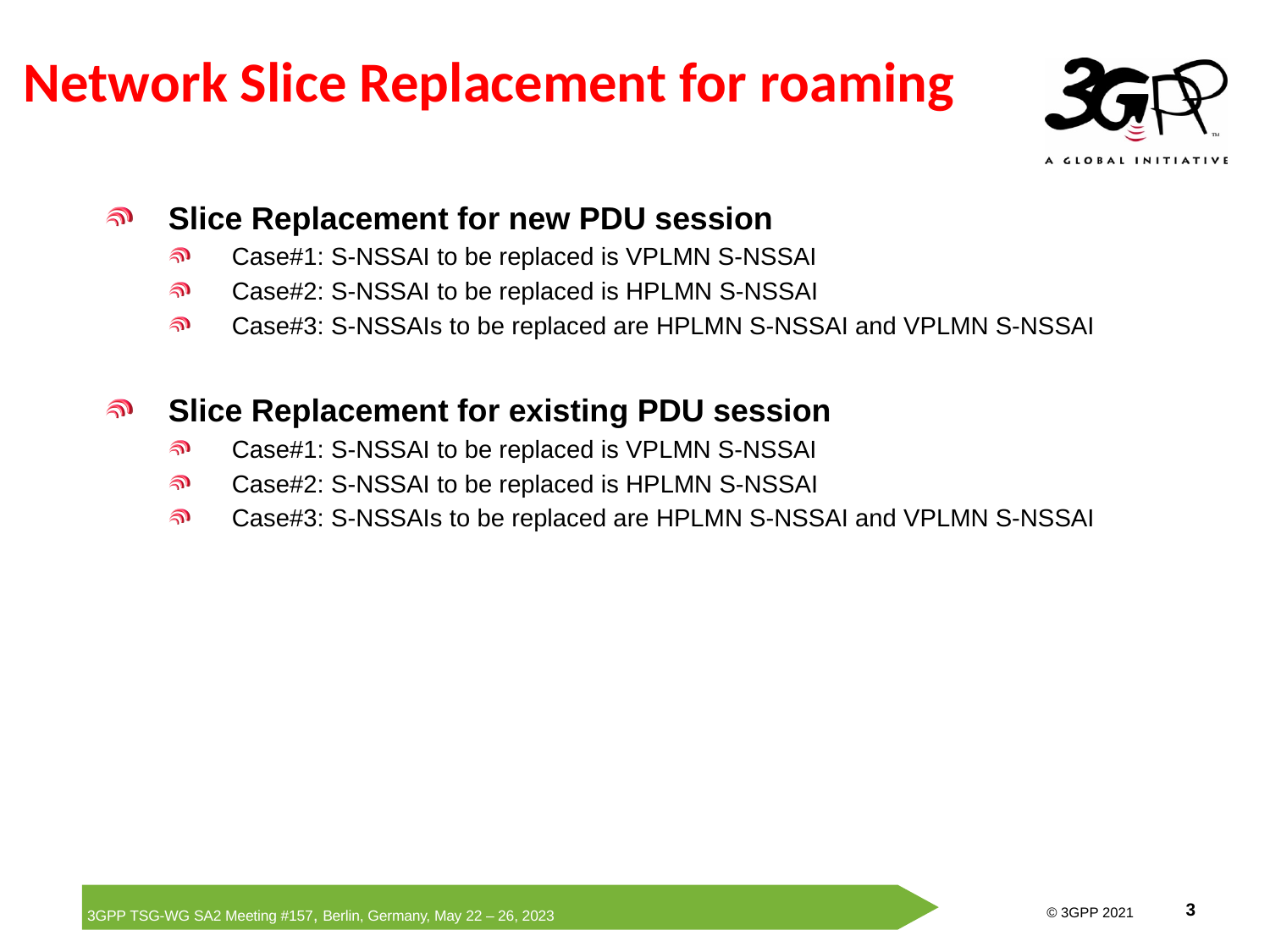

# Network Slice Replacement for roaming
Slice Replacement for new PDU session
Case#1: S-NSSAI to be replaced is VPLMN S-NSSAI
Case#2: S-NSSAI to be replaced is HPLMN S-NSSAI
Case#3: S-NSSAIs to be replaced are HPLMN S-NSSAI and VPLMN S-NSSAI

Slice Replacement for existing PDU session
Case#1: S-NSSAI to be replaced is VPLMN S-NSSAI
Case#2: S-NSSAI to be replaced is HPLMN S-NSSAI
Case#3: S-NSSAIs to be replaced are HPLMN S-NSSAI and VPLMN S-NSSAI